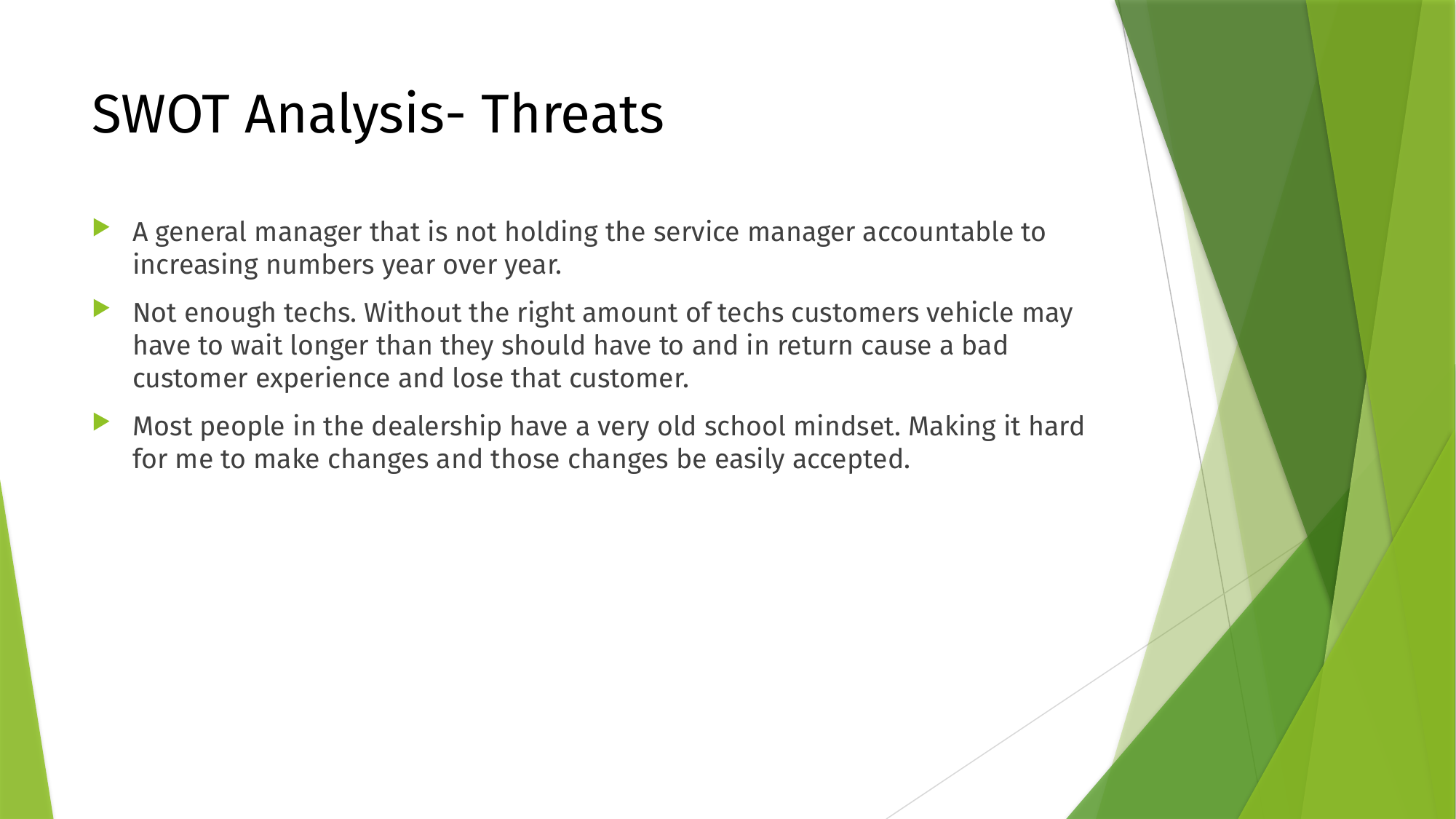

# SWOT Analysis- Threats
A general manager that is not holding the service manager accountable to increasing numbers year over year.
Not enough techs. Without the right amount of techs customers vehicle may have to wait longer than they should have to and in return cause a bad customer experience and lose that customer.
Most people in the dealership have a very old school mindset. Making it hard for me to make changes and those changes be easily accepted.